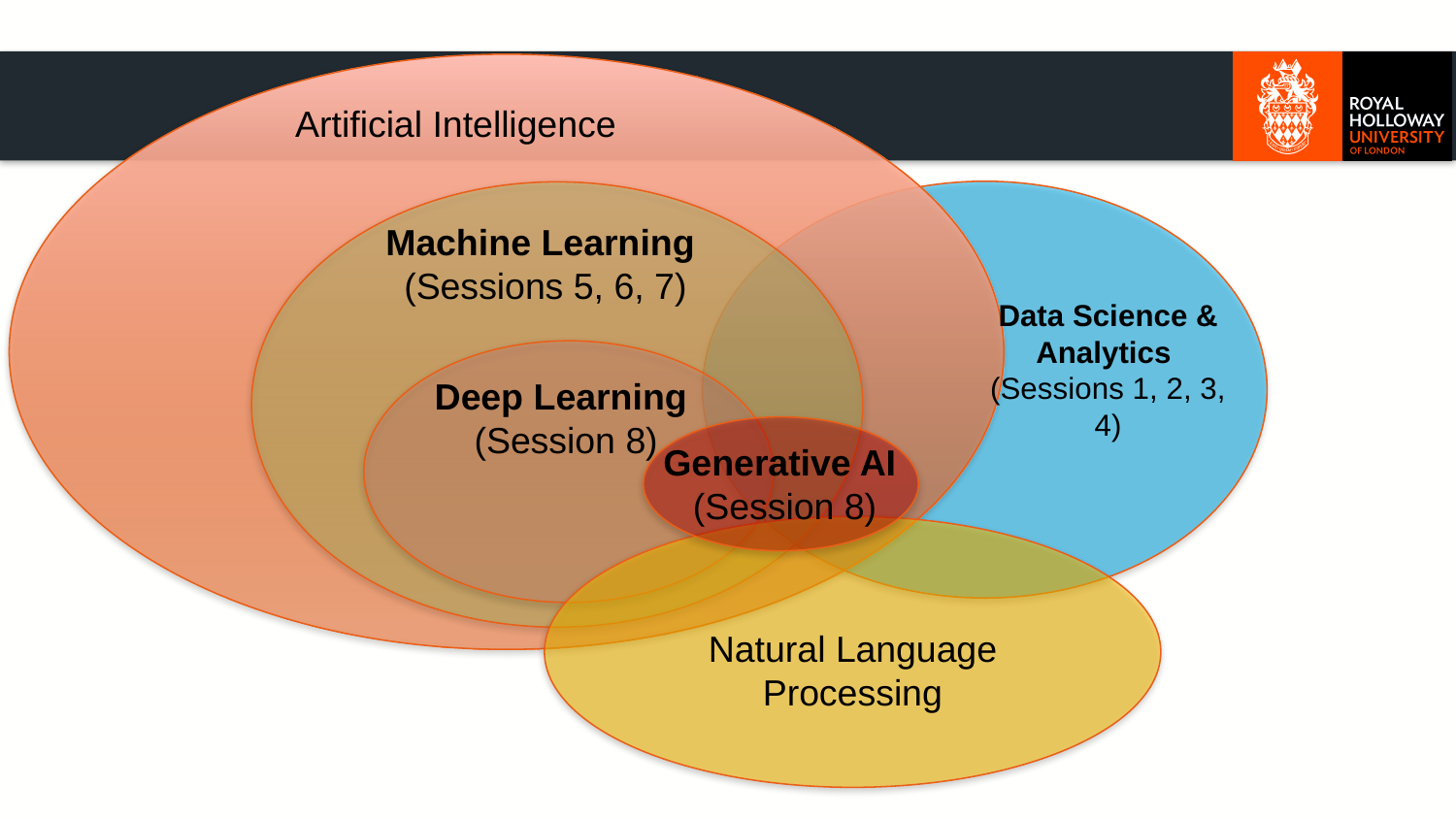

Artificial Intelligence

Machine Learning
(Sessions 5, 6, 7)
Data Science & Analytics
(Sessions 1, 2, 3, 4)

Deep Learning
(Session 8)

Generative AI
(Session 8)

Natural Language
Processing